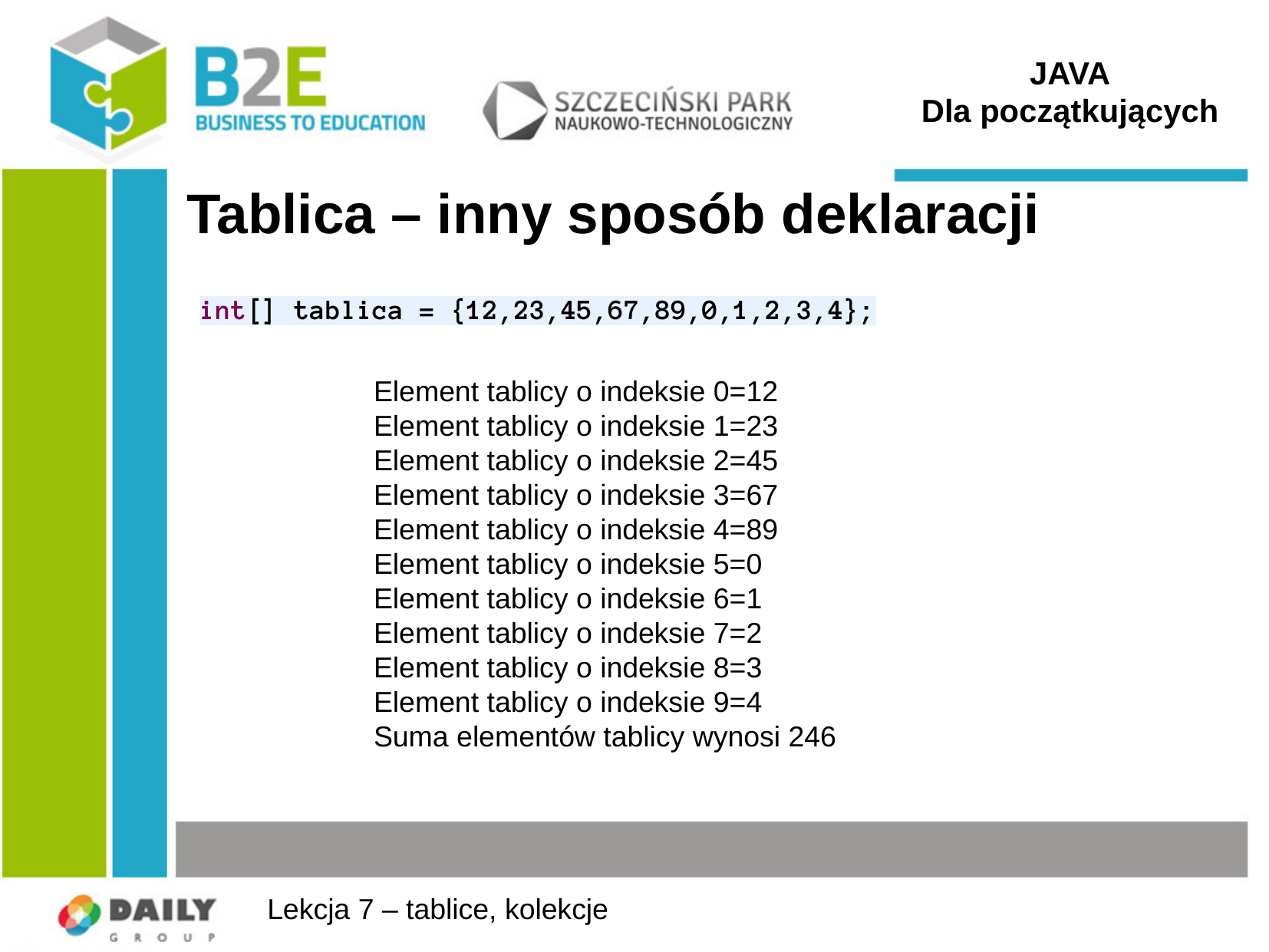

JAVA
Dla początkujących
# Tablica – inny sposób deklaracji
int[] tablica = {12,23,45,67,89,0,1,2,3,4};
Element tablicy o indeksie 0=12
Element tablicy o indeksie 1=23
Element tablicy o indeksie 2=45
Element tablicy o indeksie 3=67
Element tablicy o indeksie 4=89
Element tablicy o indeksie 5=0
Element tablicy o indeksie 6=1
Element tablicy o indeksie 7=2
Element tablicy o indeksie 8=3
Element tablicy o indeksie 9=4
Suma elementów tablicy wynosi 246
Lekcja 7 – tablice, kolekcje